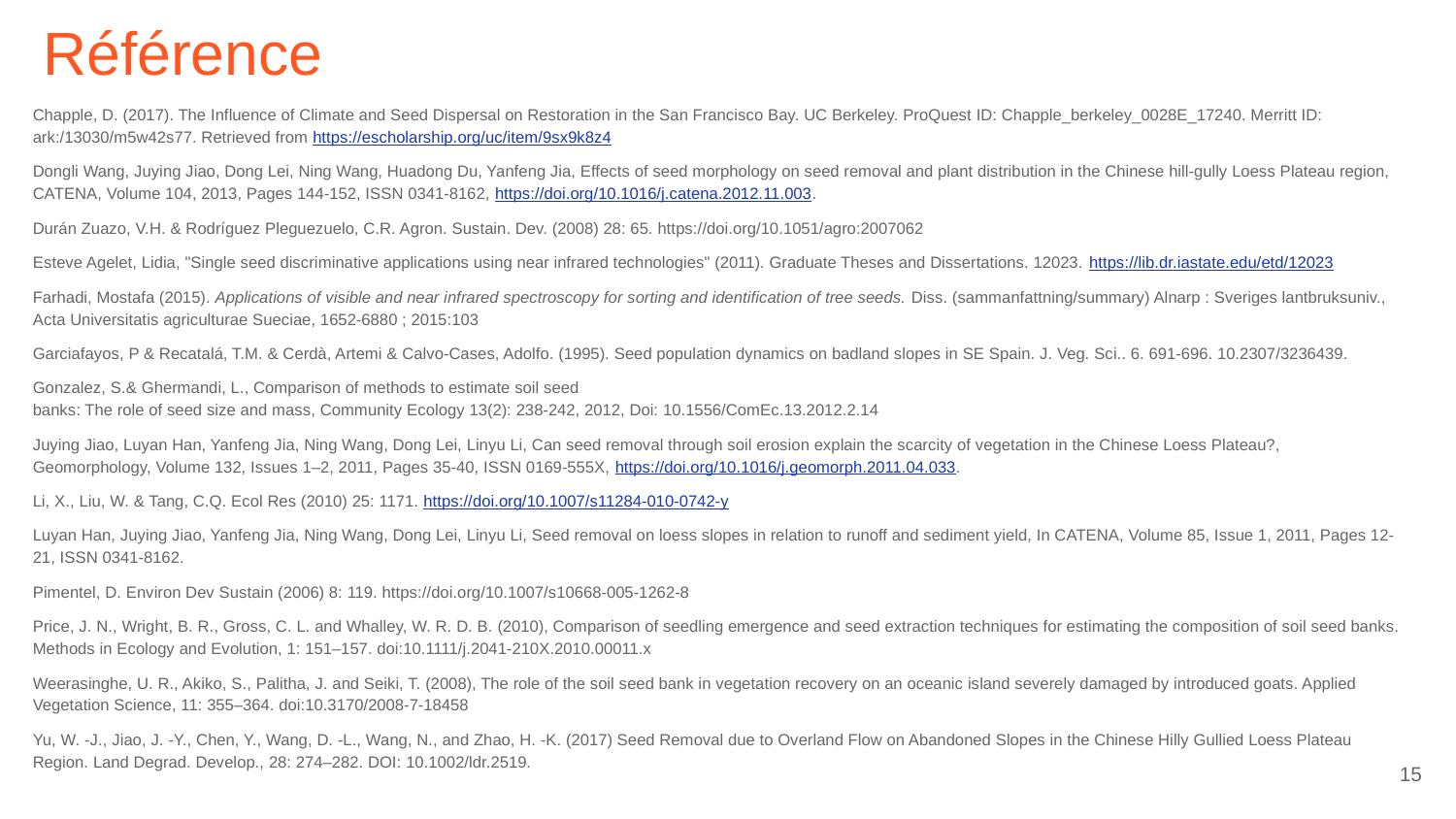

# Référence
Chapple, D. (2017). The Influence of Climate and Seed Dispersal on Restoration in the San Francisco Bay. UC Berkeley. ProQuest ID: Chapple_berkeley_0028E_17240. Merritt ID: ark:/13030/m5w42s77. Retrieved from https://escholarship.org/uc/item/9sx9k8z4
Dongli Wang, Juying Jiao, Dong Lei, Ning Wang, Huadong Du, Yanfeng Jia, Effects of seed morphology on seed removal and plant distribution in the Chinese hill-gully Loess Plateau region, CATENA, Volume 104, 2013, Pages 144-152, ISSN 0341-8162, https://doi.org/10.1016/j.catena.2012.11.003.
Durán Zuazo, V.H. & Rodríguez Pleguezuelo, C.R. Agron. Sustain. Dev. (2008) 28: 65. https://doi.org/10.1051/agro:2007062
Esteve Agelet, Lidia, "Single seed discriminative applications using near infrared technologies" (2011). Graduate Theses and Dissertations. 12023. https://lib.dr.iastate.edu/etd/12023
Farhadi, Mostafa (2015). Applications of visible and near infrared spectroscopy for sorting and identification of tree seeds. Diss. (sammanfattning/summary) Alnarp : Sveriges lantbruksuniv., Acta Universitatis agriculturae Sueciae, 1652-6880 ; 2015:103
Garciafayos, P & Recatalá, T.M. & Cerdà, Artemi & Calvo-Cases, Adolfo. (1995). Seed population dynamics on badland slopes in SE Spain. J. Veg. Sci.. 6. 691-696. 10.2307/3236439.
Gonzalez, S.& Ghermandi, L., Comparison of methods to estimate soil seed
banks: The role of seed size and mass, Community Ecology 13(2): 238-242, 2012, Doi: 10.1556/ComEc.13.2012.2.14
Juying Jiao, Luyan Han, Yanfeng Jia, Ning Wang, Dong Lei, Linyu Li, Can seed removal through soil erosion explain the scarcity of vegetation in the Chinese Loess Plateau?, Geomorphology, Volume 132, Issues 1–2, 2011, Pages 35-40, ISSN 0169-555X, https://doi.org/10.1016/j.geomorph.2011.04.033.
Li, X., Liu, W. & Tang, C.Q. Ecol Res (2010) 25: 1171. https://doi.org/10.1007/s11284-010-0742-y
Luyan Han, Juying Jiao, Yanfeng Jia, Ning Wang, Dong Lei, Linyu Li, Seed removal on loess slopes in relation to runoff and sediment yield, In CATENA, Volume 85, Issue 1, 2011, Pages 12-21, ISSN 0341-8162.
Pimentel, D. Environ Dev Sustain (2006) 8: 119. https://doi.org/10.1007/s10668-005-1262-8
Price, J. N., Wright, B. R., Gross, C. L. and Whalley, W. R. D. B. (2010), Comparison of seedling emergence and seed extraction techniques for estimating the composition of soil seed banks. Methods in Ecology and Evolution, 1: 151–157. doi:10.1111/j.2041-210X.2010.00011.x
Weerasinghe, U. R., Akiko, S., Palitha, J. and Seiki, T. (2008), The role of the soil seed bank in vegetation recovery on an oceanic island severely damaged by introduced goats. Applied Vegetation Science, 11: 355–364. doi:10.3170/2008-7-18458
Yu, W. -J., Jiao, J. -Y., Chen, Y., Wang, D. -L., Wang, N., and Zhao, H. -K. (2017) Seed Removal due to Overland Flow on Abandoned Slopes in the Chinese Hilly Gullied Loess Plateau Region. Land Degrad. Develop., 28: 274–282. DOI: 10.1002/ldr.2519.

15